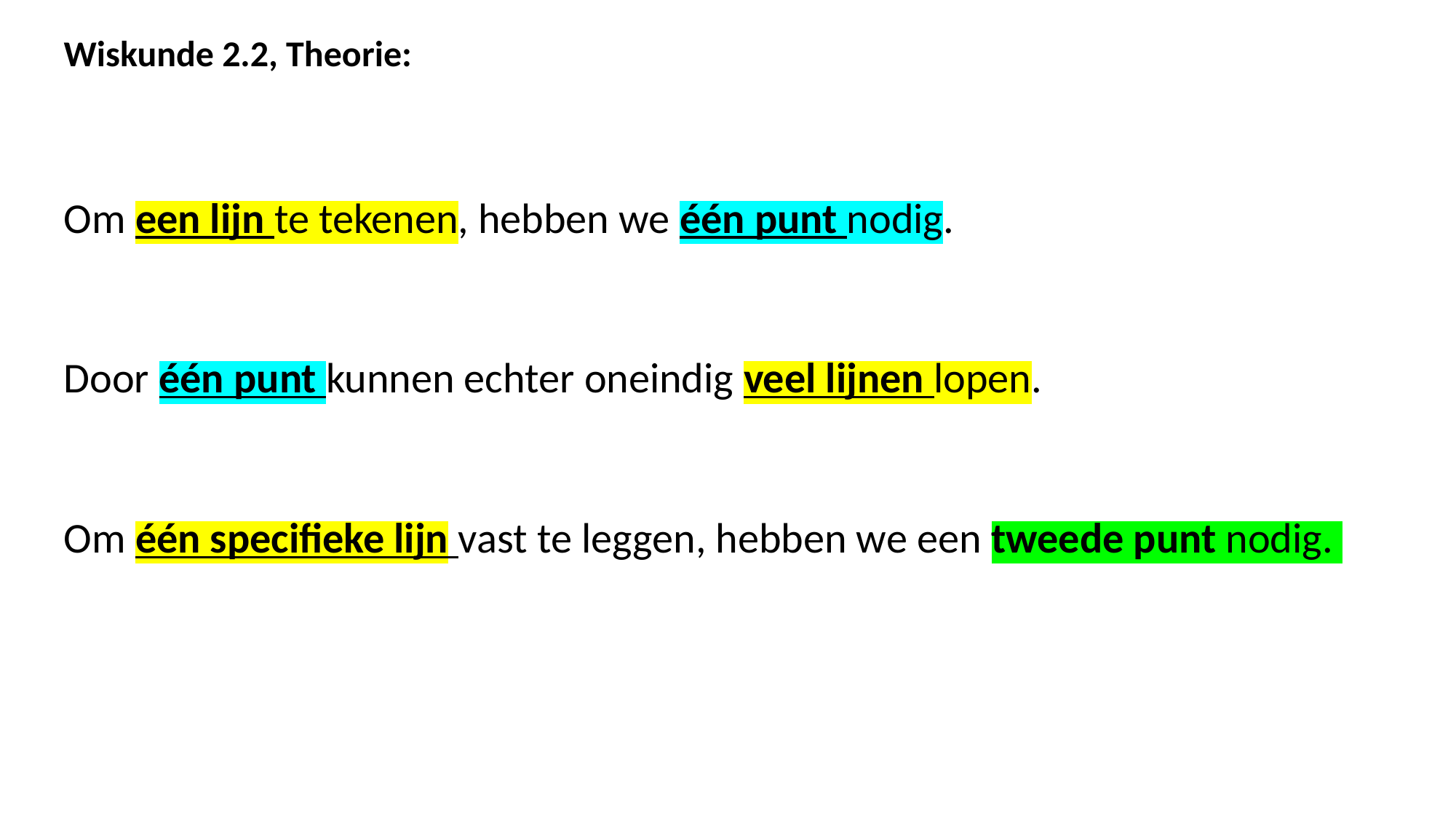

Wiskunde 2.2, Theorie:

Om een lijn te tekenen, hebben we één punt nodig.

Door één punt kunnen echter oneindig veel lijnen lopen.

Om één specifieke lijn vast te leggen, hebben we een tweede punt nodig.